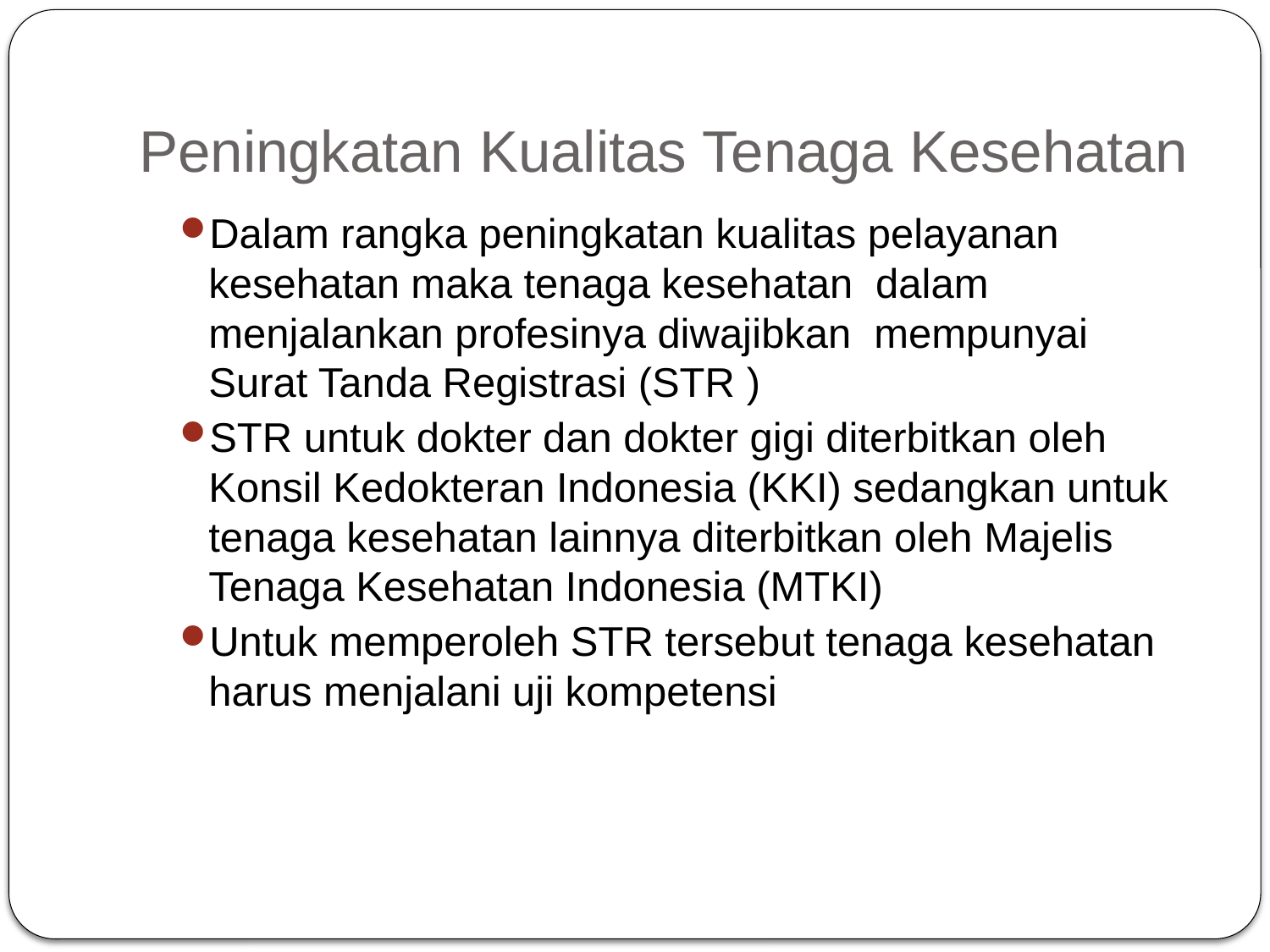

# Peningkatan Kualitas Tenaga Kesehatan
Dalam rangka peningkatan kualitas pelayanan kesehatan maka tenaga kesehatan  dalam menjalankan profesinya diwajibkan  mempunyai Surat Tanda Registrasi (STR )
STR untuk dokter dan dokter gigi diterbitkan oleh Konsil Kedokteran Indonesia (KKI) sedangkan untuk tenaga kesehatan lainnya diterbitkan oleh Majelis Tenaga Kesehatan Indonesia (MTKI)
Untuk memperoleh STR tersebut tenaga kesehatan harus menjalani uji kompetensi